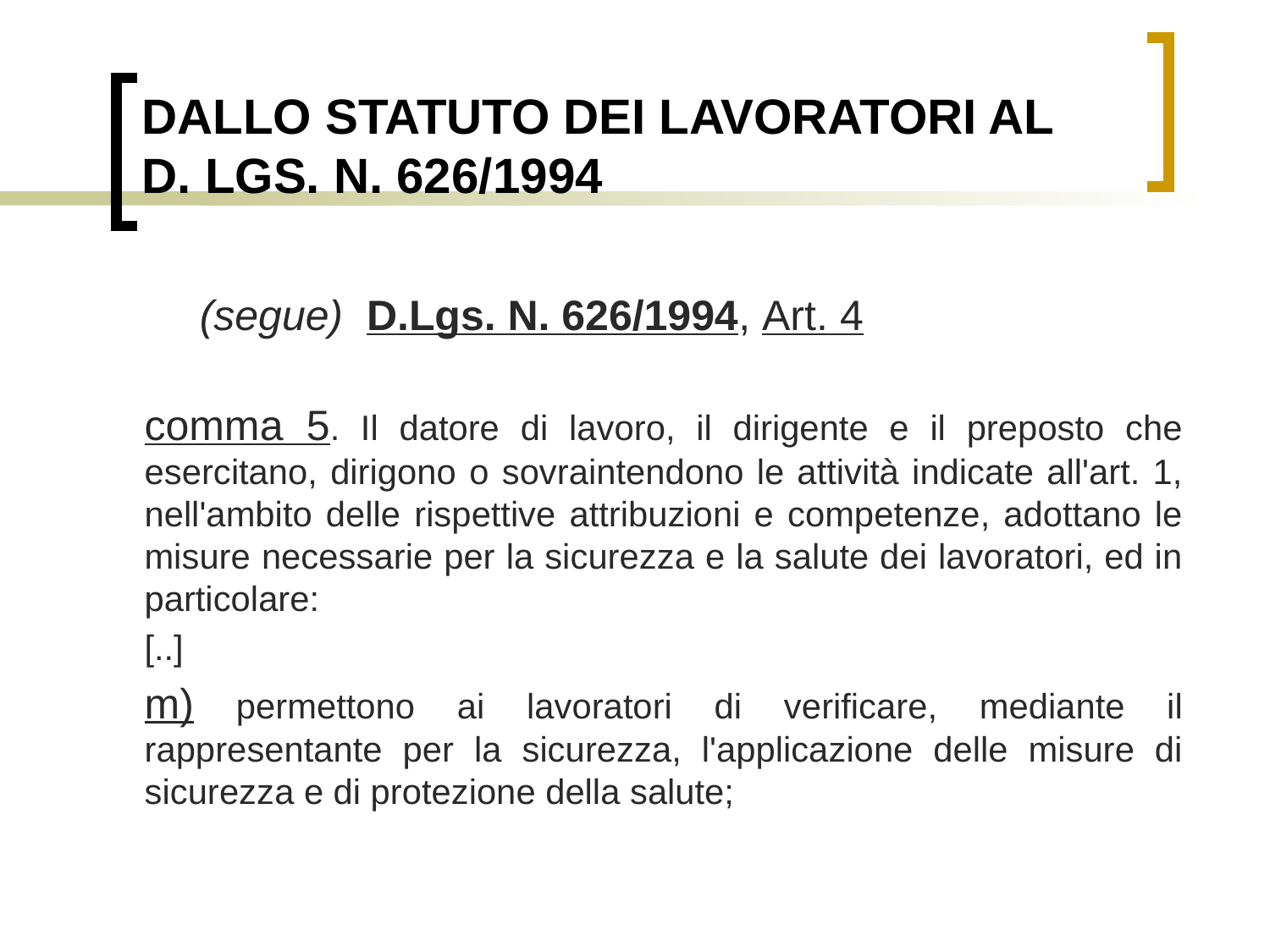

# DALLO STATUTO DEI LAVORATORI AL D. LGS. N. 626/1994
    (segue)  D.Lgs. N. 626/1994, Art. 4

comma 5. Il datore di lavoro, il dirigente e il preposto che esercitano, dirigono o sovraintendono le attività indicate all'art. 1, nell'ambito delle rispettive attribuzioni e competenze, adottano le misure necessarie per la sicurezza e la salute dei lavoratori, ed in particolare:
[..]
m) permettono ai lavoratori di verificare, mediante il rappresentante per la sicurezza, l'applicazione delle misure di sicurezza e di protezione della salute;